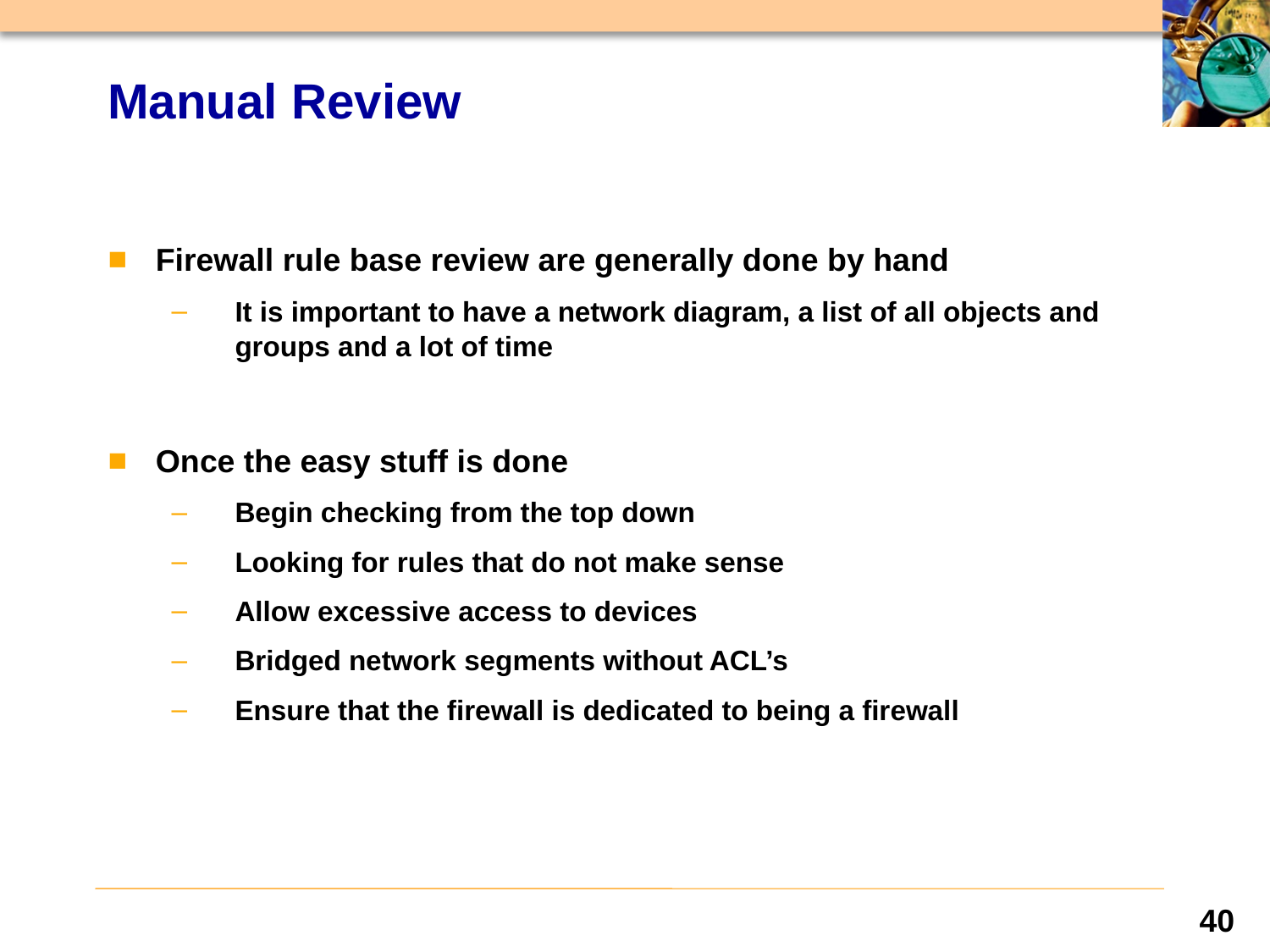

# Manual Review

Firewall rule base review are generally done by hand
It is important to have a network diagram, a list of all objects and groups and a lot of time

Once the easy stuff is done
Begin checking from the top down
Looking for rules that do not make sense
Allow excessive access to devices
Bridged network segments without ACL’s
Ensure that the firewall is dedicated to being a firewall